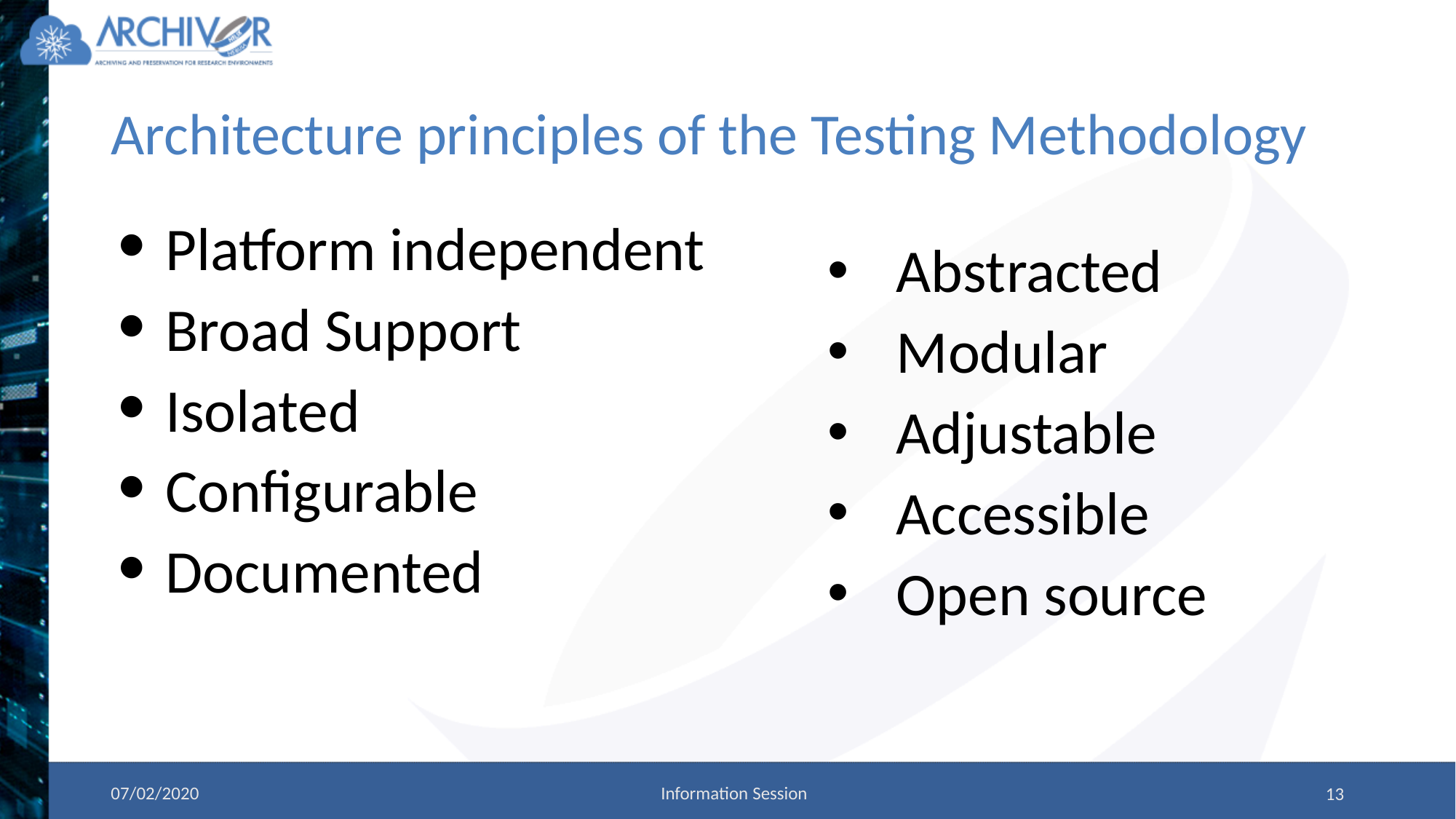

# Architecture principles of the Testing Methodology
Platform independent
Broad Support
Isolated
Configurable
Documented

Abstracted
Modular
Adjustable
Accessible
Open source
07/02/2020
Information Session
13